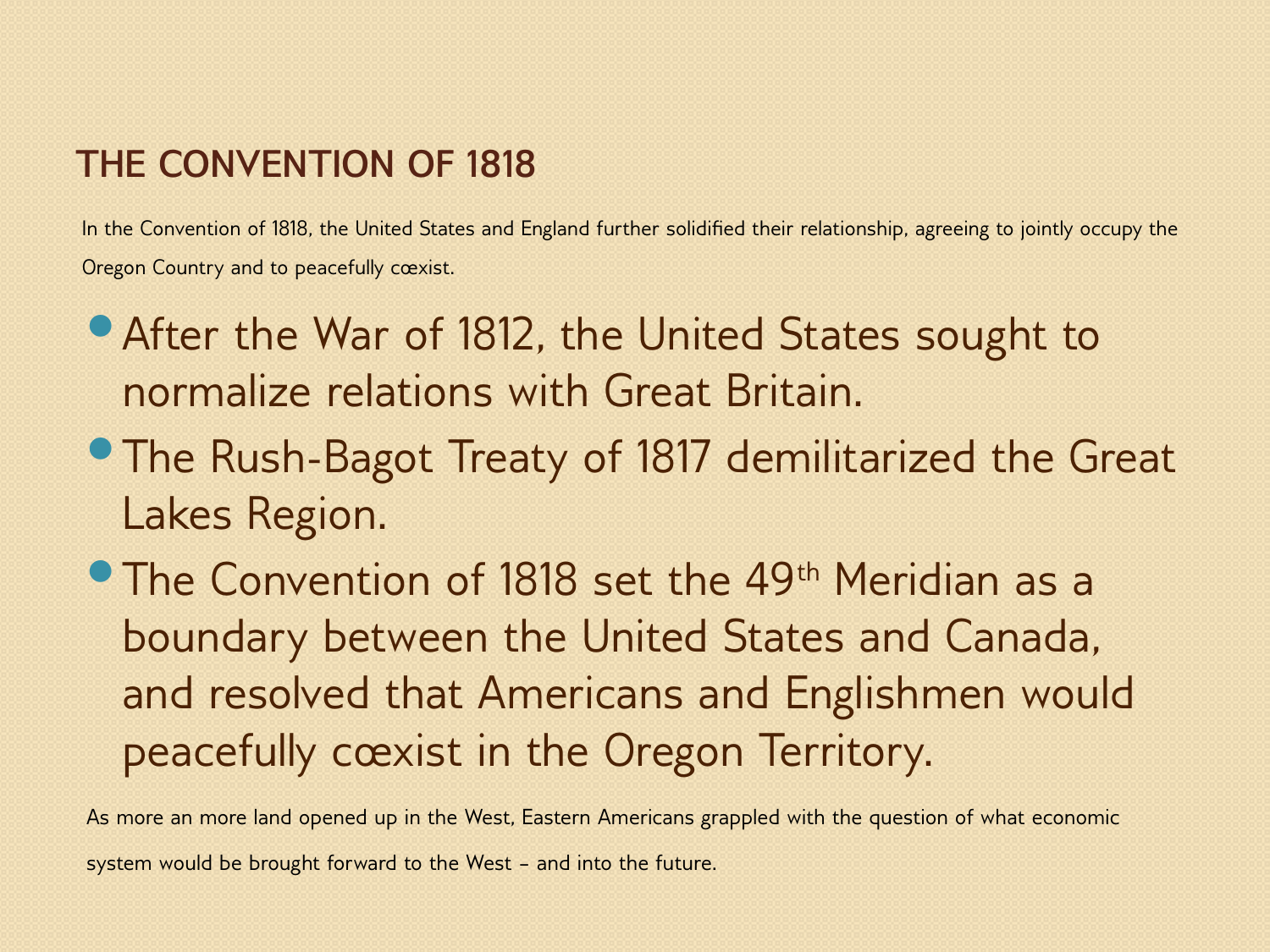

# The Convention of 1818
In the Convention of 1818, the United States and England further solidified their relationship, agreeing to jointly occupy the Oregon Country and to peacefully coexist.
After the War of 1812, the United States sought to normalize relations with Great Britain.
The Rush-Bagot Treaty of 1817 demilitarized the Great Lakes Region.
The Convention of 1818 set the 49th Meridian as a boundary between the United States and Canada, and resolved that Americans and Englishmen would peacefully coexist in the Oregon Territory.
As more an more land opened up in the West, Eastern Americans grappled with the question of what economic system would be brought forward to the West – and into the future.